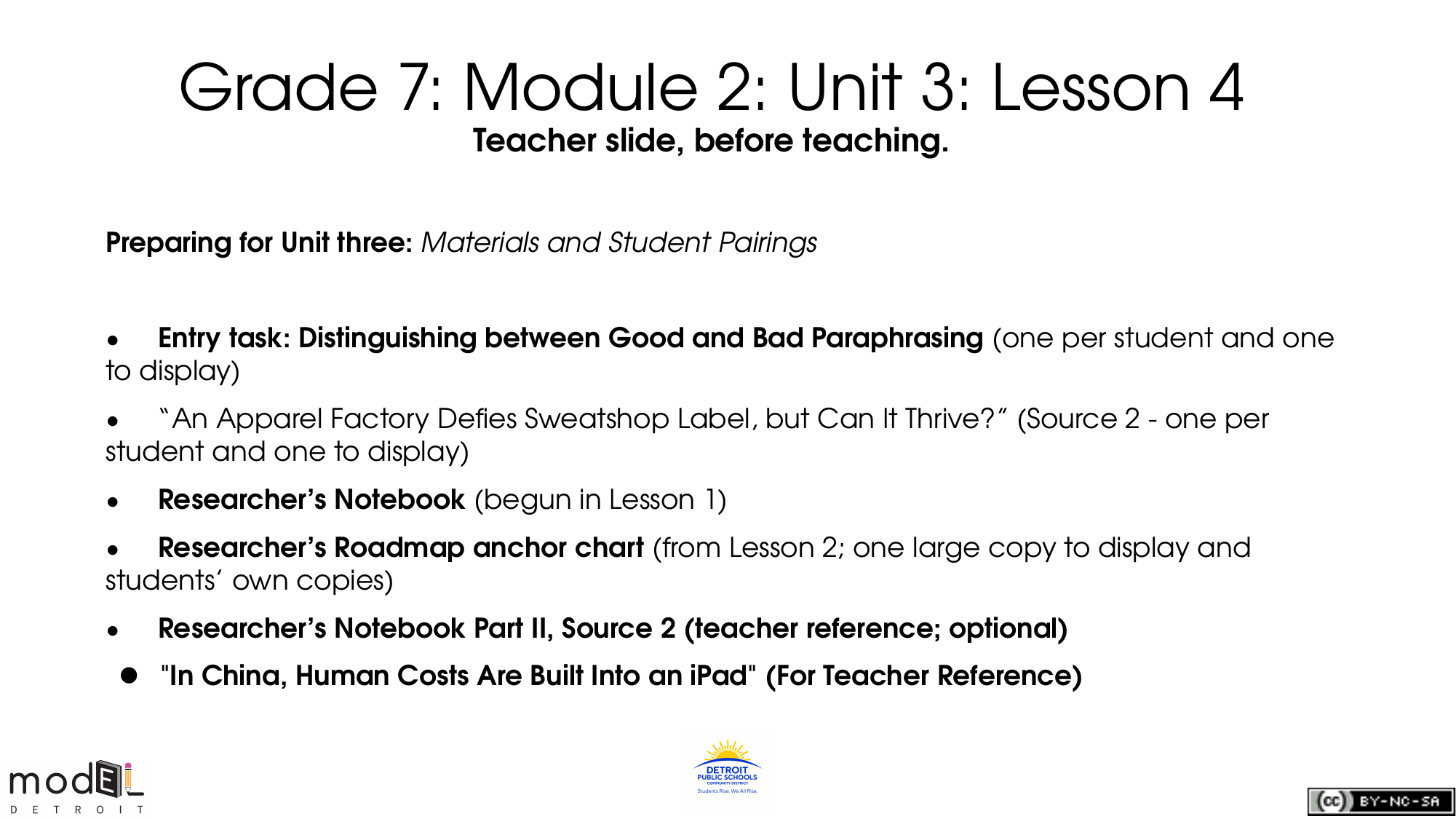

# Grade 7: Module 2: Unit 3: Lesson 4
Teacher slide, before teaching.
Preparing for Unit three: Materials and Student Pairings

•     Entry task: Distinguishing between Good and Bad Paraphrasing (one per student and one to display)
•     “An Apparel Factory Defies Sweatshop Label, but Can It Thrive?” (Source 2 - one per student and one to display)
•     Researcher’s Notebook (begun in Lesson 1)
•     Researcher’s Roadmap anchor chart (from Lesson 2; one large copy to display and students’ own copies)
•     Researcher’s Notebook Part II, Source 2 (teacher reference; optional)
"In China, Human Costs Are Built Into an iPad" (For Teacher Reference)